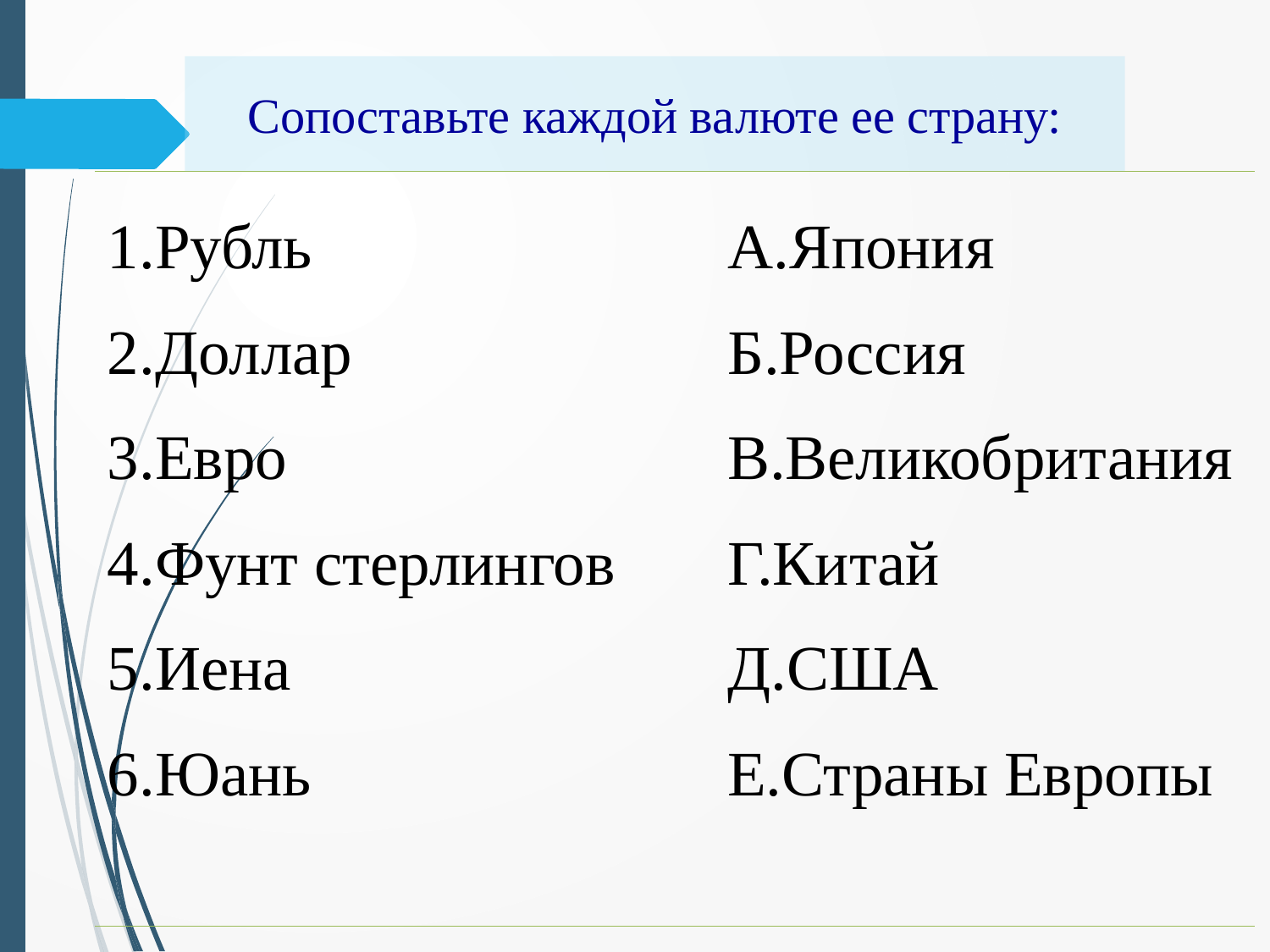

Сопоставьте каждой валюте ее страну:

| Рубль Доллар Евро Фунт стерлингов Иена Юань | А.Япония Б.Россия В.Великобритания Г.Китай Д.США Е.Страны Европы |
| --- | --- |